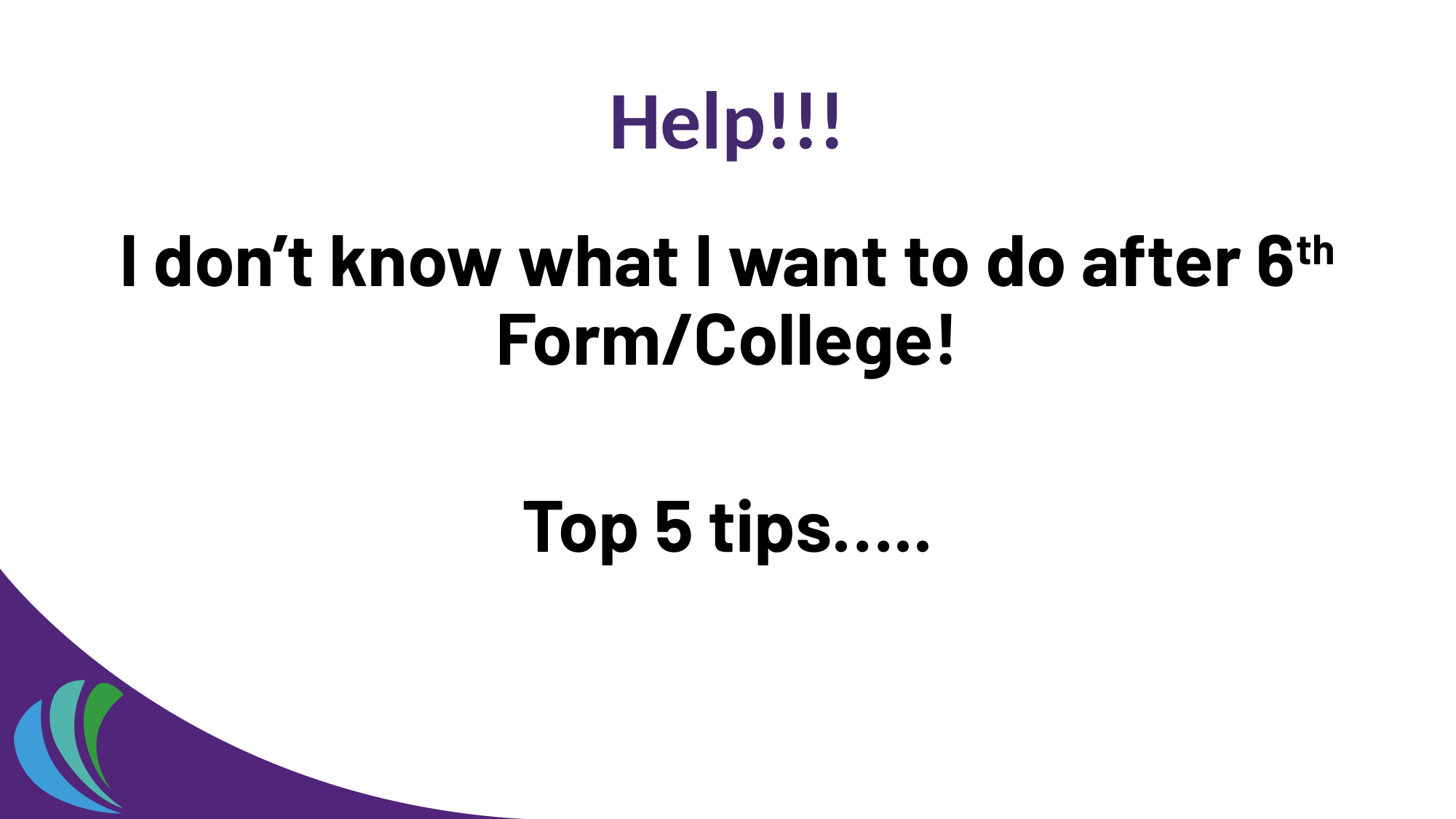

# Help!!!
I don’t know what I want to do after 6th Form/College!

Top 5 tips…..